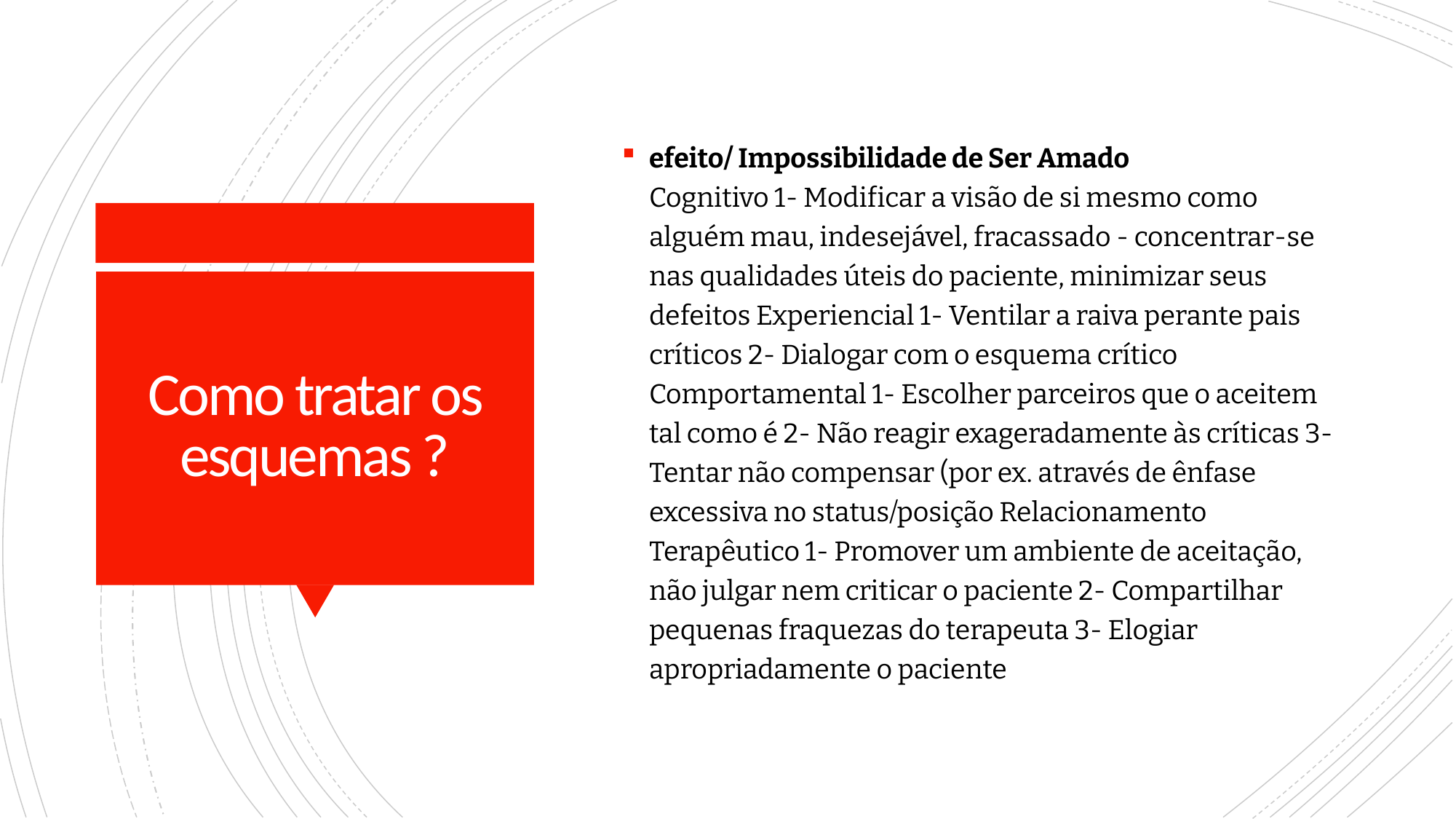

efeito/ Impossibilidade de Ser Amado
Cognitivo 1- Modificar a visão de si mesmo como alguém mau, indesejável, fracassado - concentrar-se nas qualidades úteis do paciente, minimizar seus defeitos Experiencial 1- Ventilar a raiva perante pais críticos 2- Dialogar com o esquema crítico Comportamental 1- Escolher parceiros que o aceitem tal como é 2- Não reagir exageradamente às críticas 3- Tentar não compensar (por ex. através de ênfase excessiva no status/posição Relacionamento Terapêutico 1- Promover um ambiente de aceitação, não julgar nem criticar o paciente 2- Compartilhar pequenas fraquezas do terapeuta 3- Elogiar apropriadamente o paciente
# Como tratar os esquemas ?